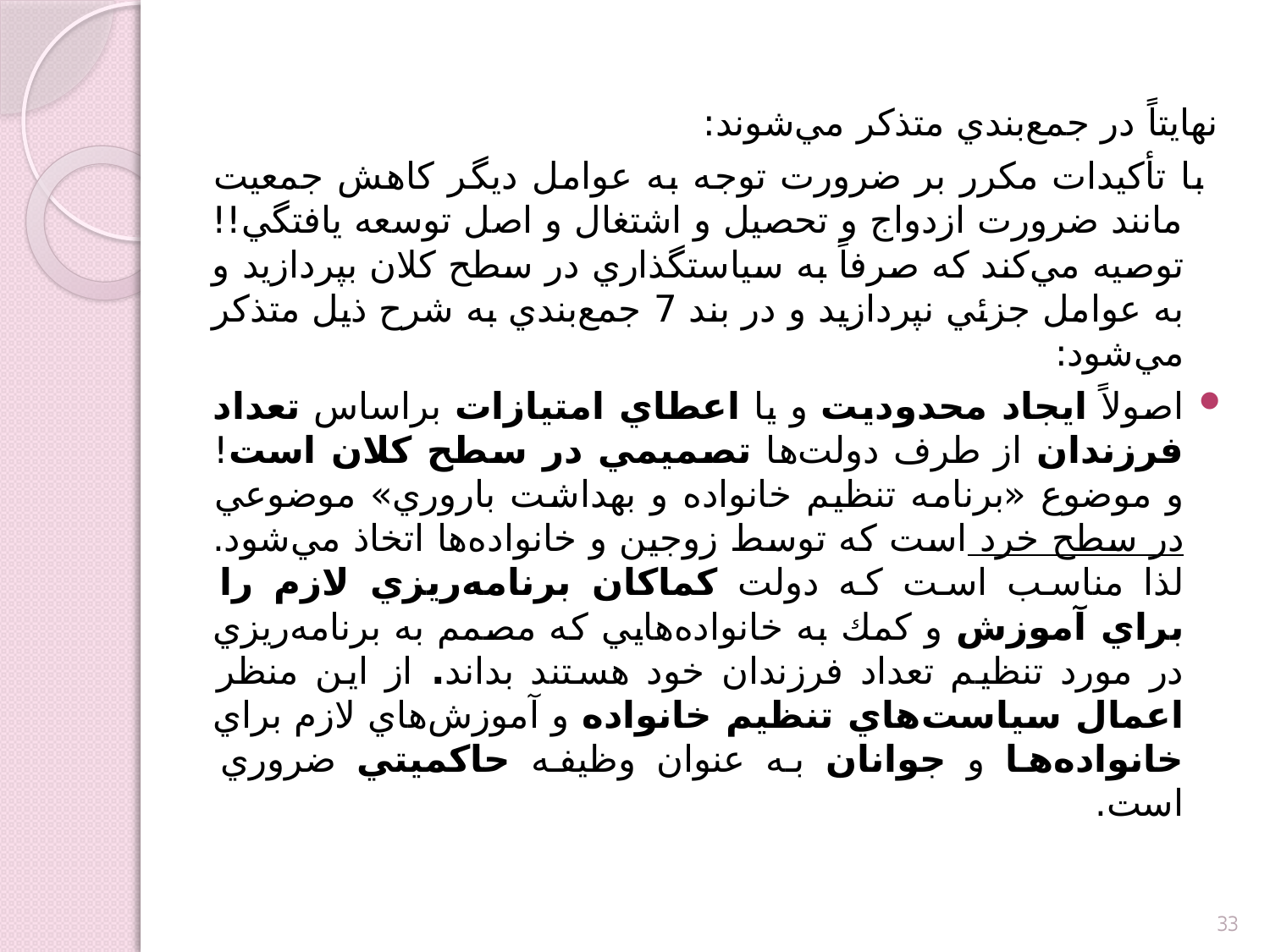

نهايتاً در جمع‌بندي متذكر مي‌شوند:
	 با تأكيدات مكرر بر ضرورت توجه به عوامل ديگر كاهش جمعيت مانند ضرورت ازدواج و تحصيل و اشتغال و اصل توسعه يافتگي!! توصيه مي‌كند كه صرفاً به سياستگذاري در سطح كلان بپردازيد و به عوامل جزئي نپردازيد و در بند 7 جمع‌بندي به شرح ذيل متذكر مي‌شود:
اصولاً ايجاد محدوديت و يا اعطاي امتيازات براساس تعداد فرزندان از طرف دولت‌ها تصميمي در سطح كلان است! و موضوع «برنامه تنظيم خانواده و بهداشت باروري» موضوعي در سطح خرد است كه توسط زوجين و خانواده‌ها اتخاذ مي‌شود. لذا مناسب است كه دولت كماكان برنامه‌ريزي لازم را براي آموزش و كمك به خانواده‌هايي كه مصمم به برنامه‌ريزي در مورد تنظيم تعداد فرزندان خود هستند بداند. از اين منظر اعمال سياست‌هاي تنظيم خانواده و آموزش‌هاي لازم براي خانواده‌ها و جوانان به عنوان وظيفه حاكميتي ضروري است.

33